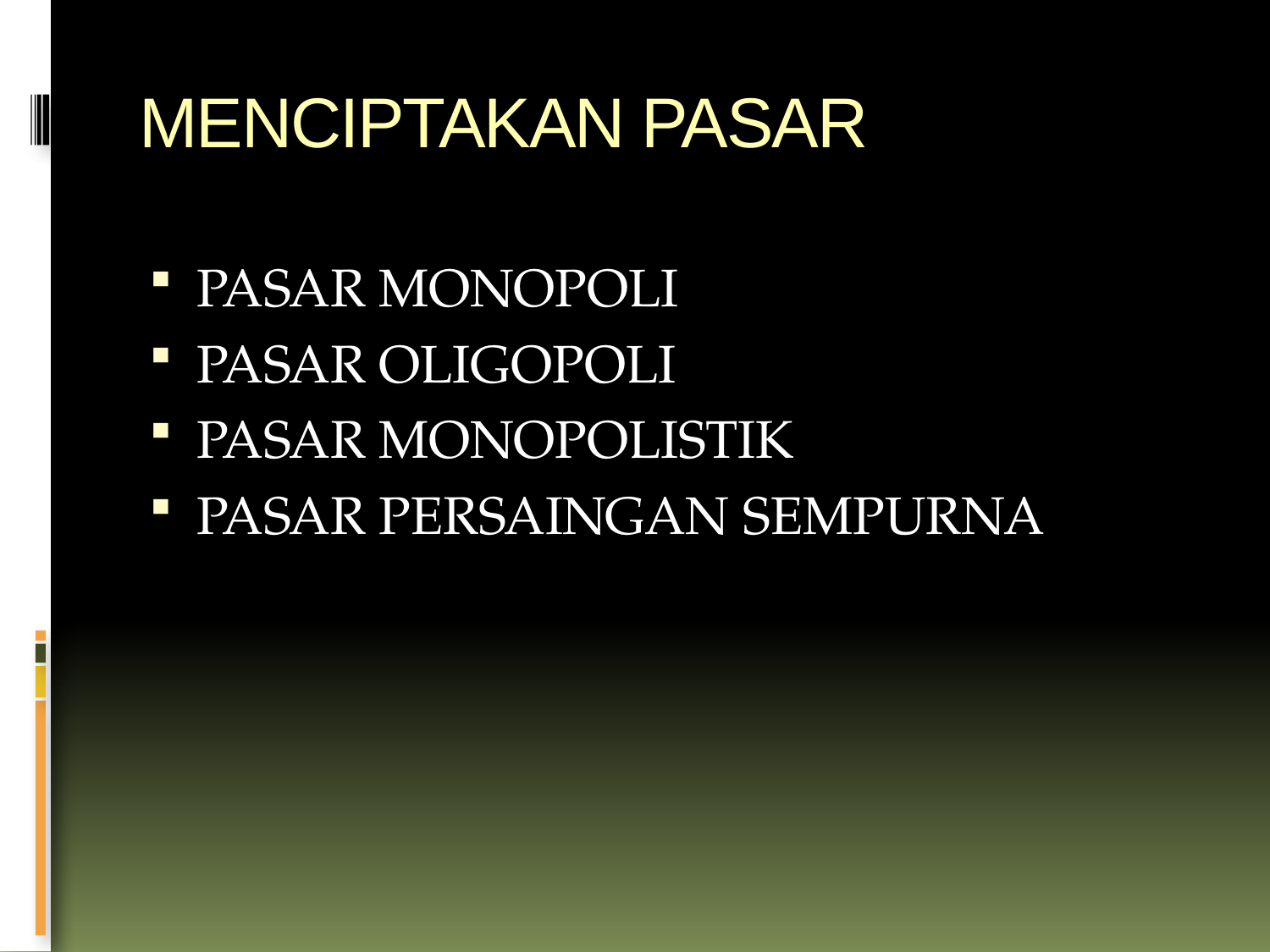

# MENCIPTAKAN PASAR
PASAR MONOPOLI
PASAR OLIGOPOLI
PASAR MONOPOLISTIK
PASAR PERSAINGAN SEMPURNA